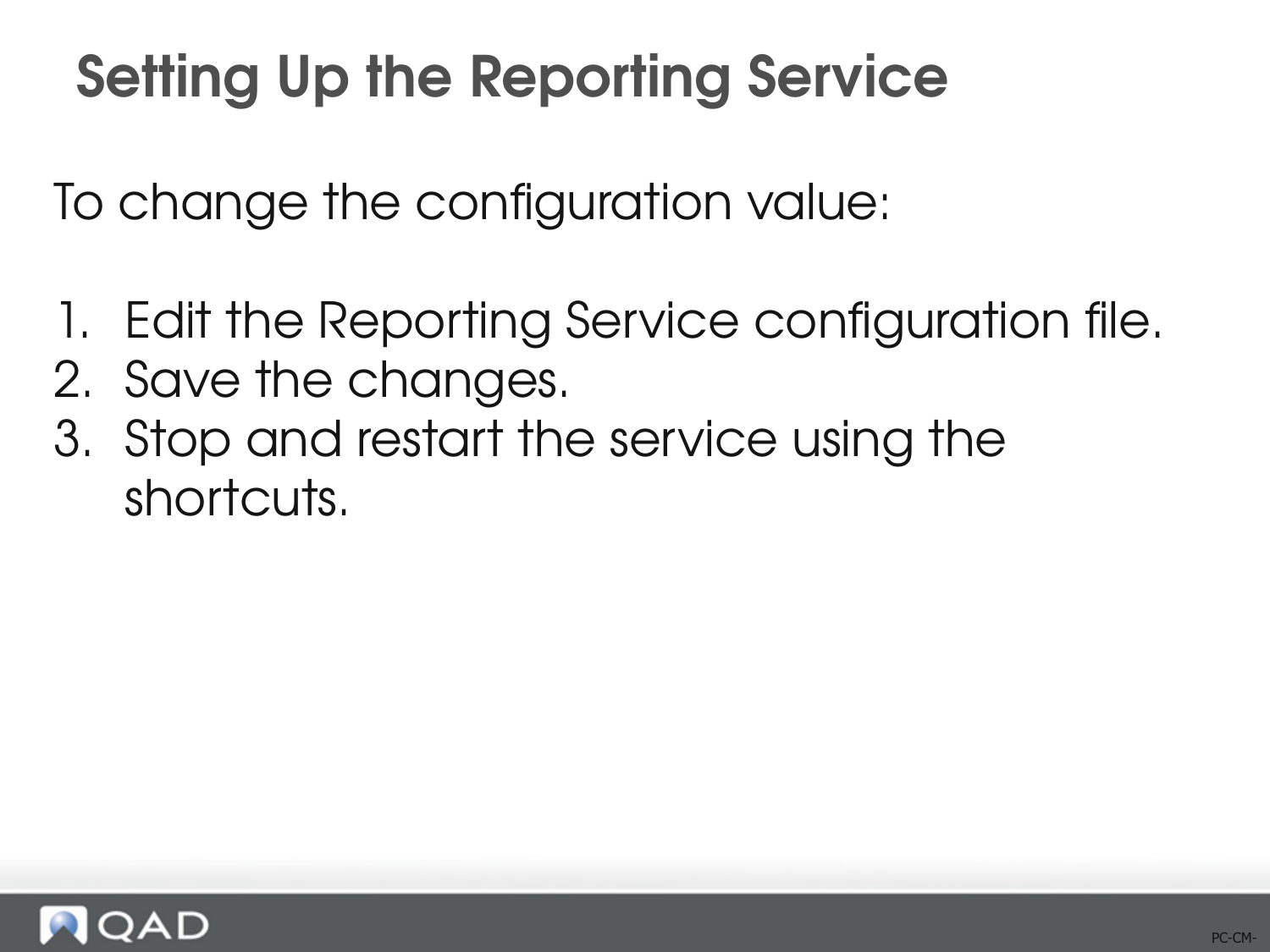

# Setting Up the Reporting Service
To change the configuration value:

Edit the Reporting Service configuration file.
Save the changes.
Stop and restart the service using the shortcuts.
PC-CM-